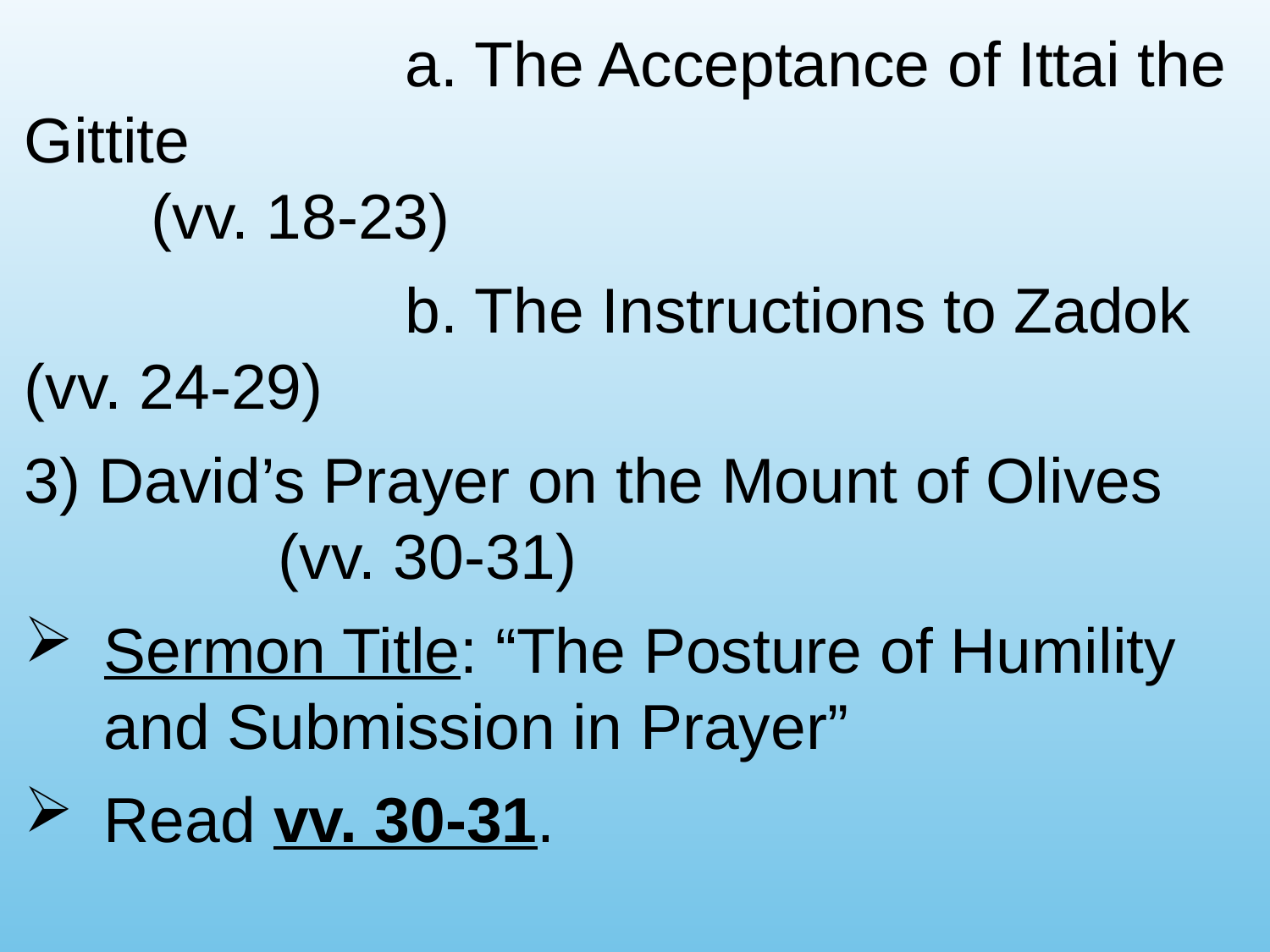

a. The Acceptance of Ittai the Gittite 									(vv. 18-23)
			b. The Instructions to Zadok (vv. 24-29)
3) David’s Prayer on the Mount of Olives 		(vv. 30-31)
Sermon Title: “The Posture of Humility and Submission in Prayer”
Read vv. 30-31.